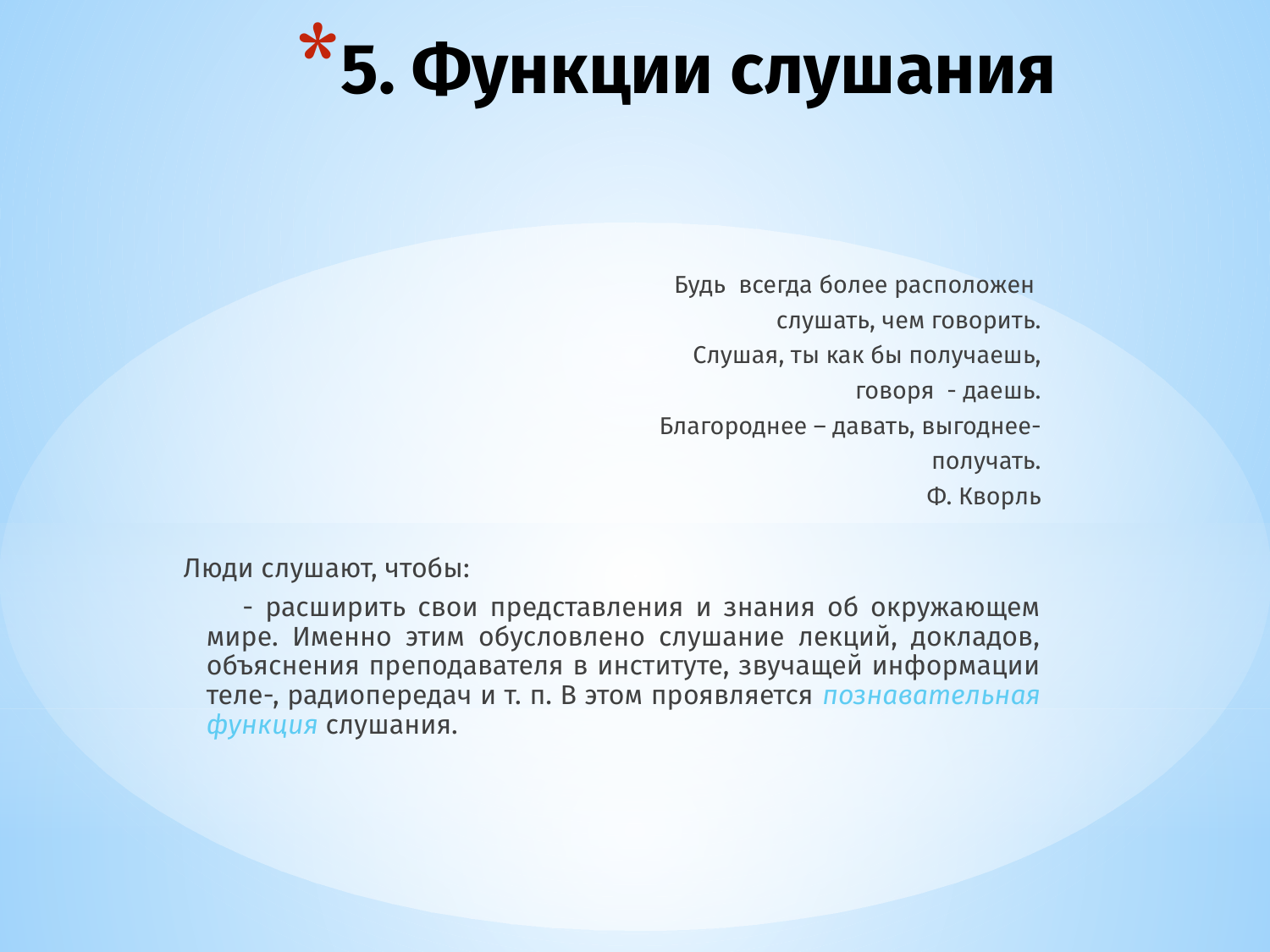

# 5. Функции слушания
Будь  всегда более расположен
слушать, чем говорить.
Слушая, ты как бы получаешь,
говоря  - даешь.
Благороднее – давать, выгоднее-
получать.
Ф. Кворль

Люди слушают, чтобы:
     - расширить свои представления и знания об окружающем мире. Именно этим обусловлено слушание лекций, докладов, объяснения преподавателя в институте, звучащей информации теле-, радиопередач и т. п. В этом проявляется познавательная функция слушания.